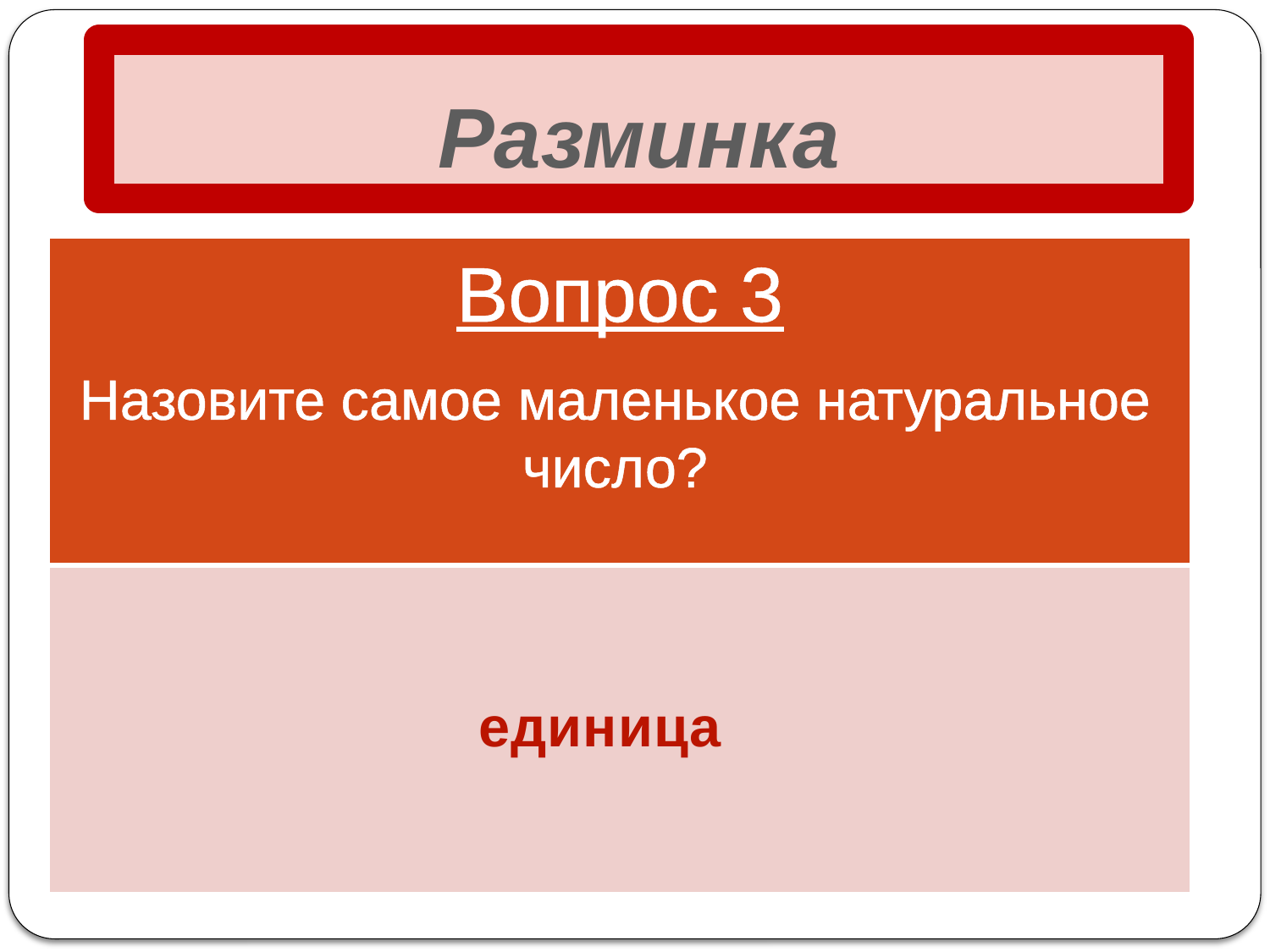

# Разминка
Вопрос 3
|  |
| --- |
|  |
Назовите самое маленькое натуральное число?
единица